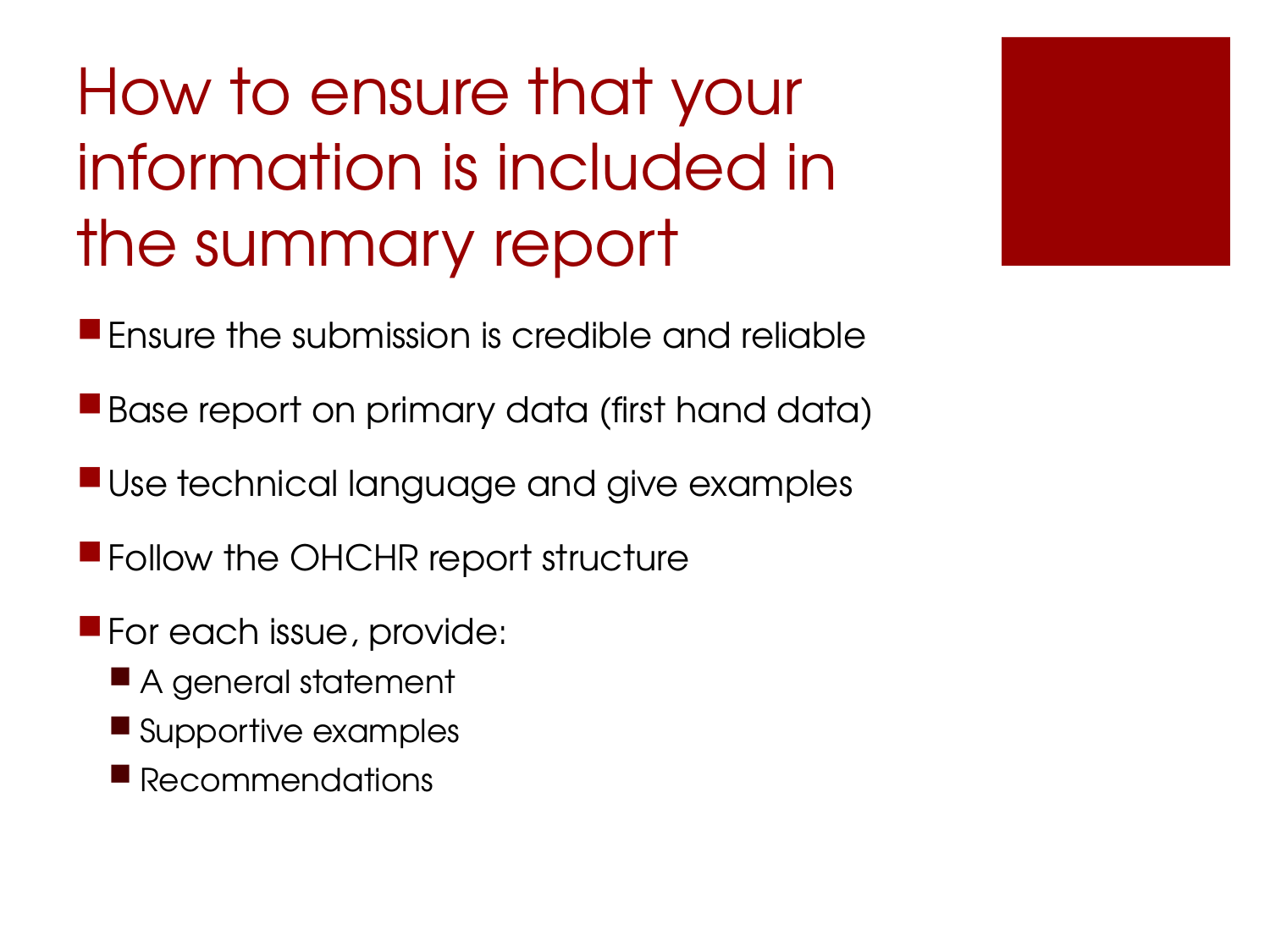

# How to ensure that your information is included in the summary report
Ensure the submission is credible and reliable
Base report on primary data (first hand data)
Use technical language and give examples
Follow the OHCHR report structure
For each issue, provide:
A general statement
Supportive examples
Recommendations